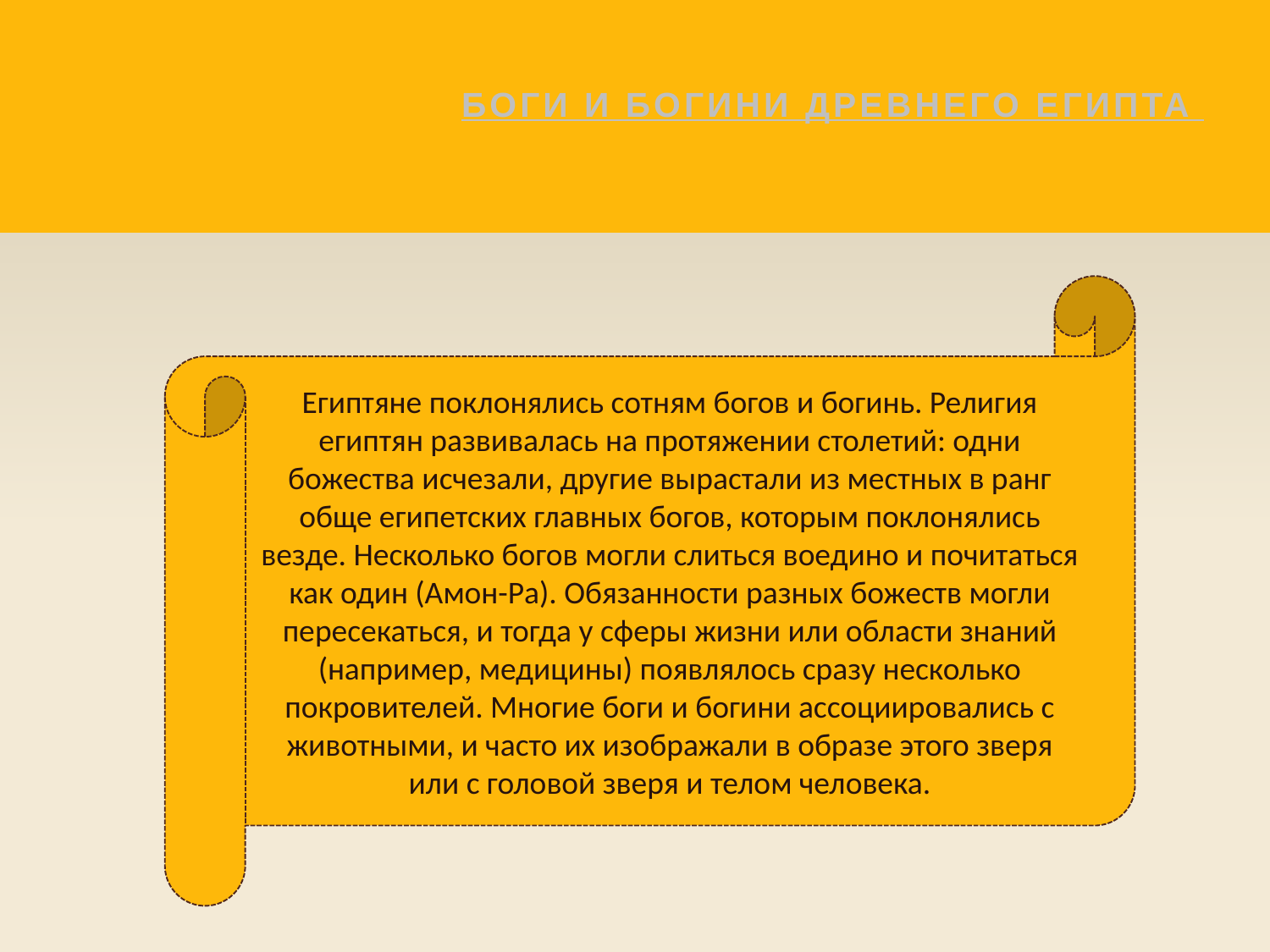

# Боги и Богини древнего Египта
Египтяне поклонялись сотням богов и богинь. Религия египтян развивалась на протяжении столетий: одни божества исчезали, другие вырастали из местных в ранг обще египетских главных богов, которым поклонялись везде. Несколько богов могли слиться воедино и почитаться как один (Амон-Ра). Обязанности разных божеств могли пересекаться, и тогда у сферы жизни или области знаний (например, медицины) появлялось сразу несколько покровителей. Многие боги и богини ассоциировались с животными, и часто их изображали в образе этого зверя или с головой зверя и телом человека.